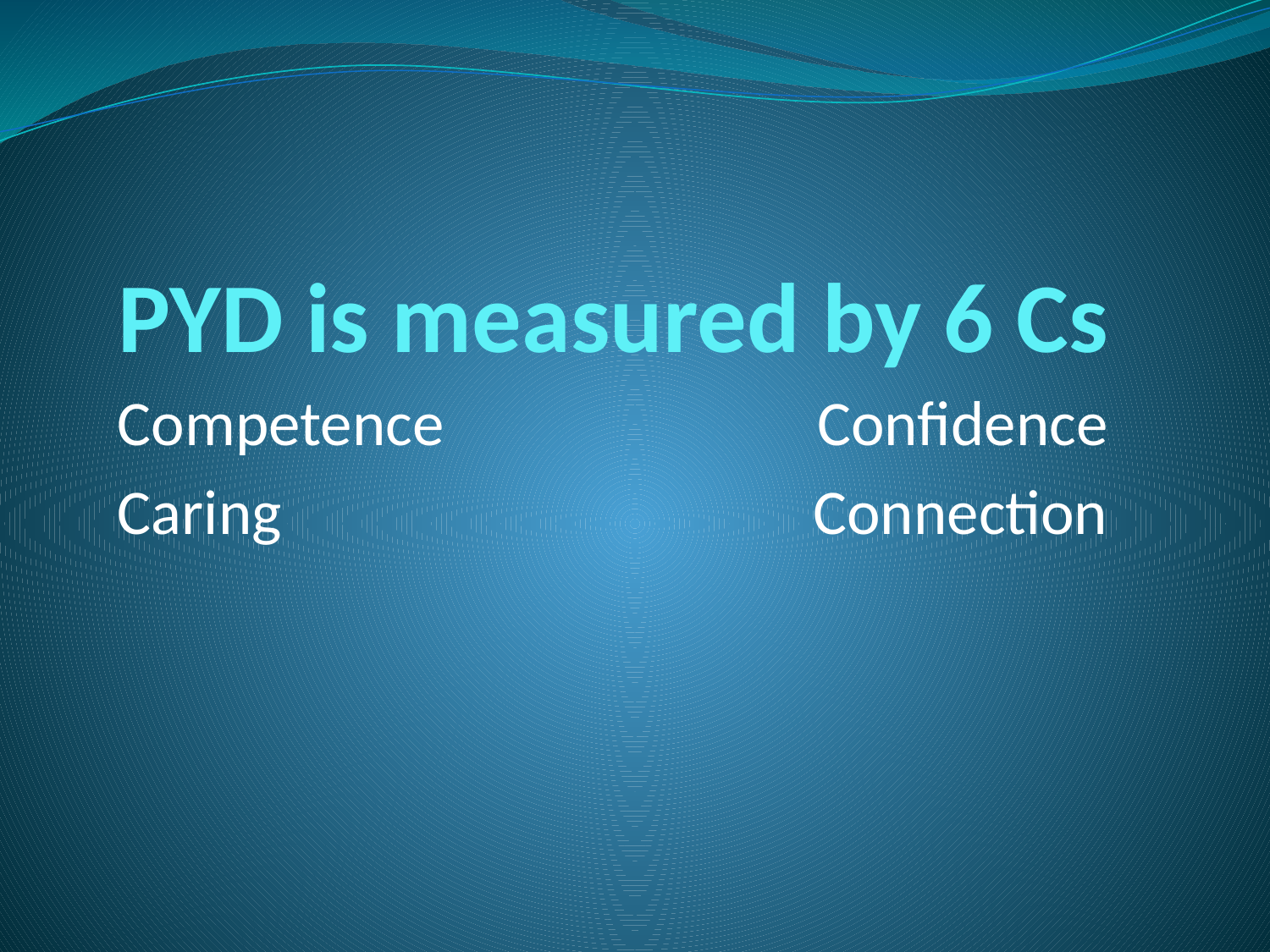

# PYD is measured by 6 Cs
Competence                          Confidence
Caring                                     Connection